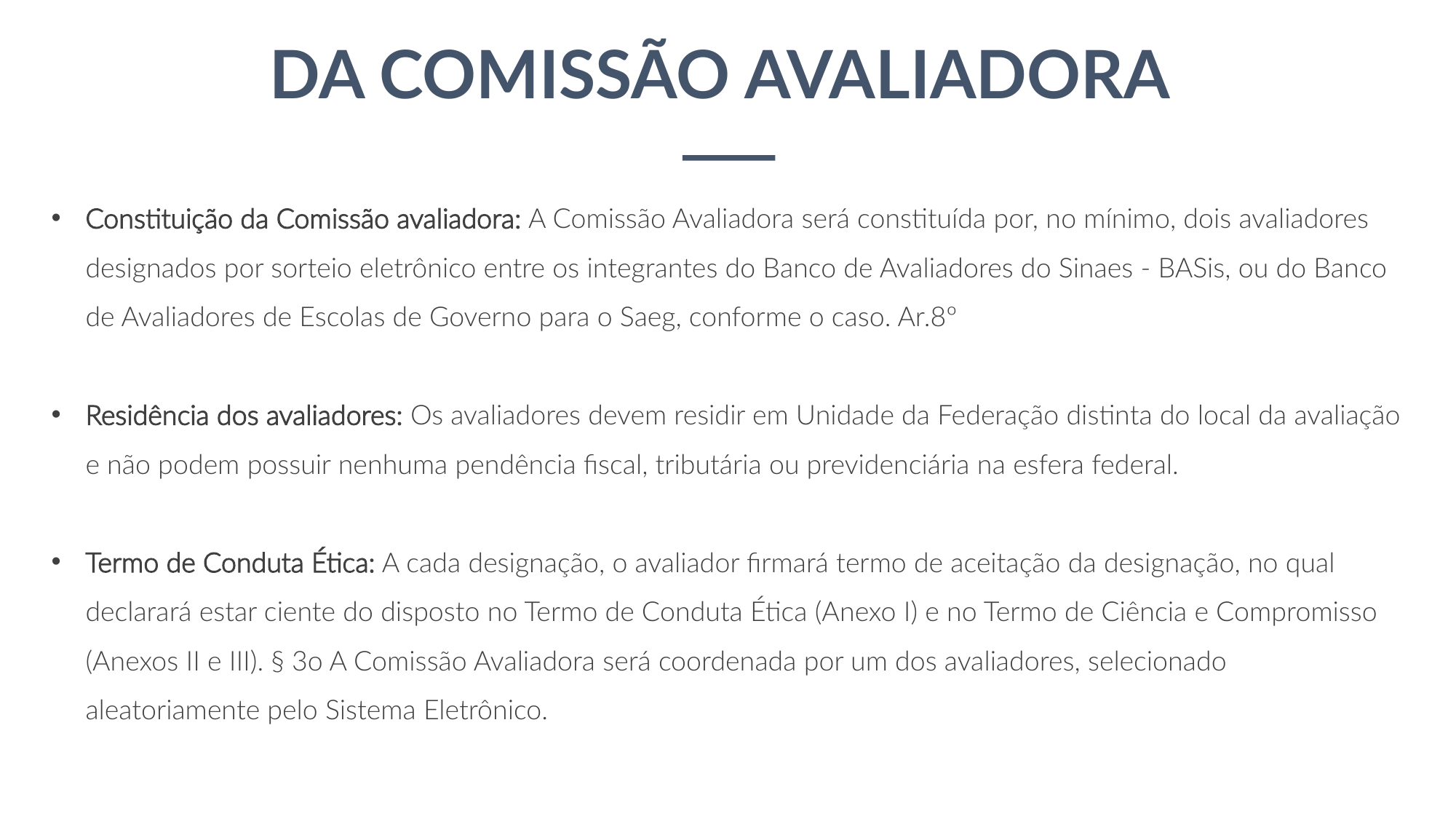

DA COMISSÃO AVALIADORA

Constituição da Comissão avaliadora: A Comissão Avaliadora será constituída por, no mínimo, dois avaliadores designados por sorteio eletrônico entre os integrantes do Banco de Avaliadores do Sinaes - BASis, ou do Banco de Avaliadores de Escolas de Governo para o Saeg, conforme o caso. Ar.8º

Residência dos avaliadores: Os avaliadores devem residir em Unidade da Federação distinta do local da avaliação e não podem possuir nenhuma pendência fiscal, tributária ou previdenciária na esfera federal.

Termo de Conduta Ética: A cada designação, o avaliador firmará termo de aceitação da designação, no qual declarará estar ciente do disposto no Termo de Conduta Ética (Anexo I) e no Termo de Ciência e Compromisso (Anexos II e III). § 3o A Comissão Avaliadora será coordenada por um dos avaliadores, selecionado aleatoriamente pelo Sistema Eletrônico.